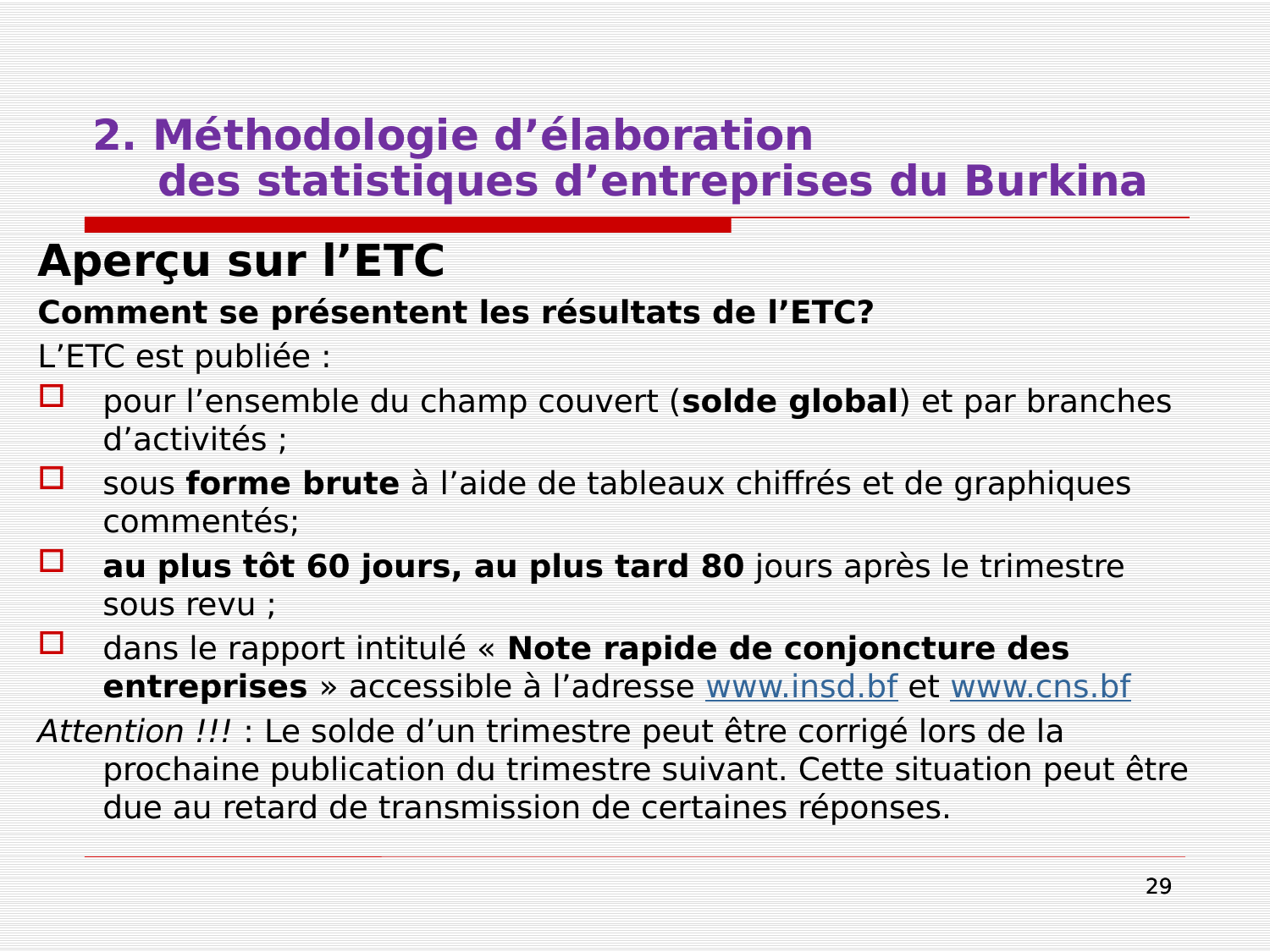

# 2. Méthodologie d’élaboration des statistiques d’entreprises du Burkina
Aperçu sur l’ETC
Comment se présentent les résultats de l’ETC?
L’ETC est publiée :
pour l’ensemble du champ couvert (solde global) et par branches d’activités ;
sous forme brute à l’aide de tableaux chiffrés et de graphiques commentés;
au plus tôt 60 jours, au plus tard 80 jours après le trimestre sous revu ;
dans le rapport intitulé « Note rapide de conjoncture des entreprises » accessible à l’adresse www.insd.bf et www.cns.bf
Attention !!! : Le solde d’un trimestre peut être corrigé lors de la prochaine publication du trimestre suivant. Cette situation peut être due au retard de transmission de certaines réponses.

29
29